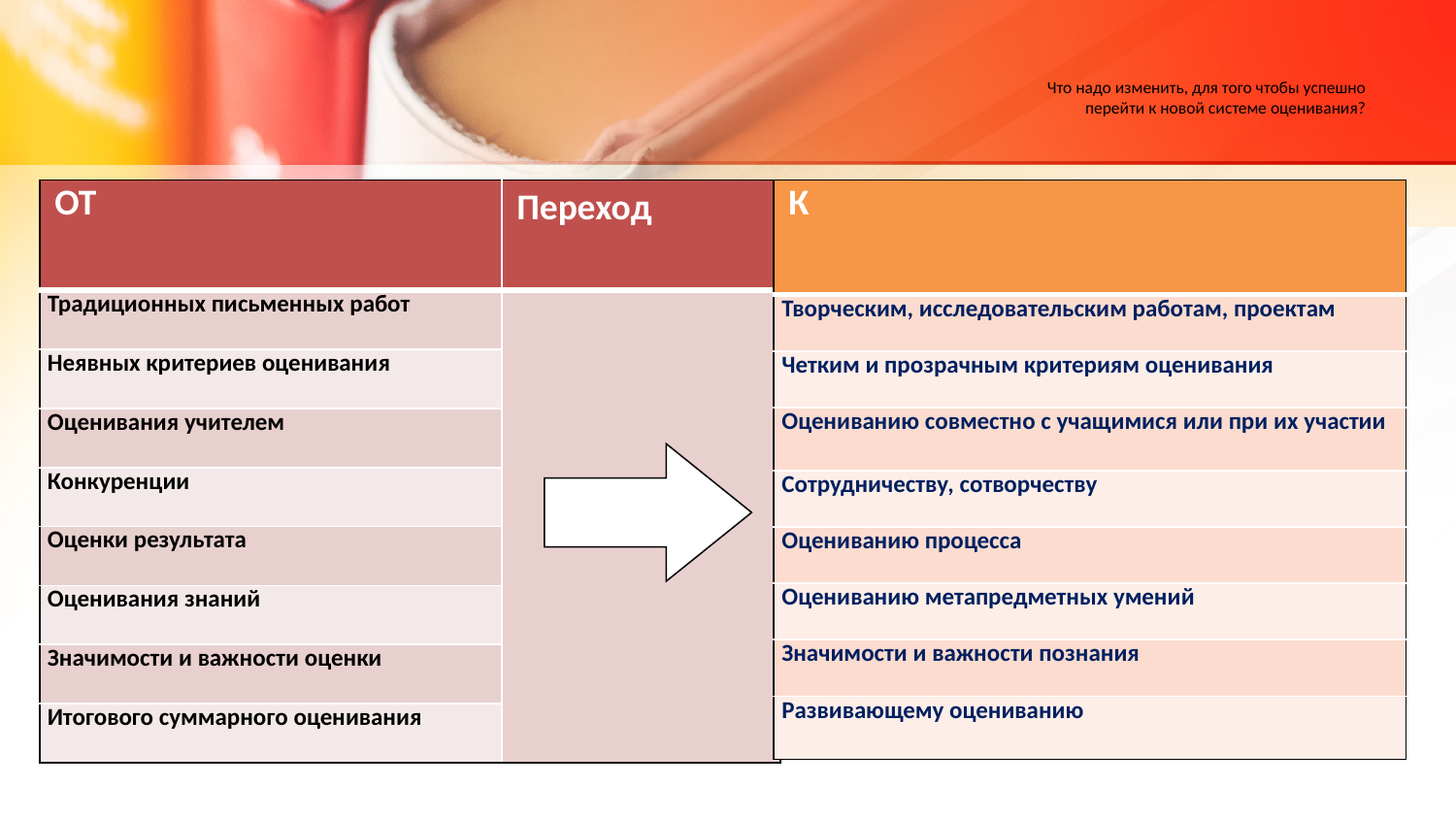

# Что надо изменить, для того чтобы успешно перейти к новой системе оценивания?
| ОТ | Переход |
| --- | --- |
| Традиционных письменных работ |  |
| Неявных критериев оценивания |  |
| Оценивания учителем |  |
| Конкуренции |  |
| Оценки результата |  |
| Оценивания знаний |  |
| Значимости и важности оценки |  |
| Итогового суммарного оценивания |  |
| К |
| --- |
| Творческим, исследовательским работам, проектам |
| Четким и прозрачным критериям оценивания |
| Оцениванию совместно с учащимися или при их участии |
| Сотрудничеству, сотворчеству |
| Оцениванию процесса |
| Оцениванию метапредметных умений |
| Значимости и важности познания |
| Развивающему оцениванию |